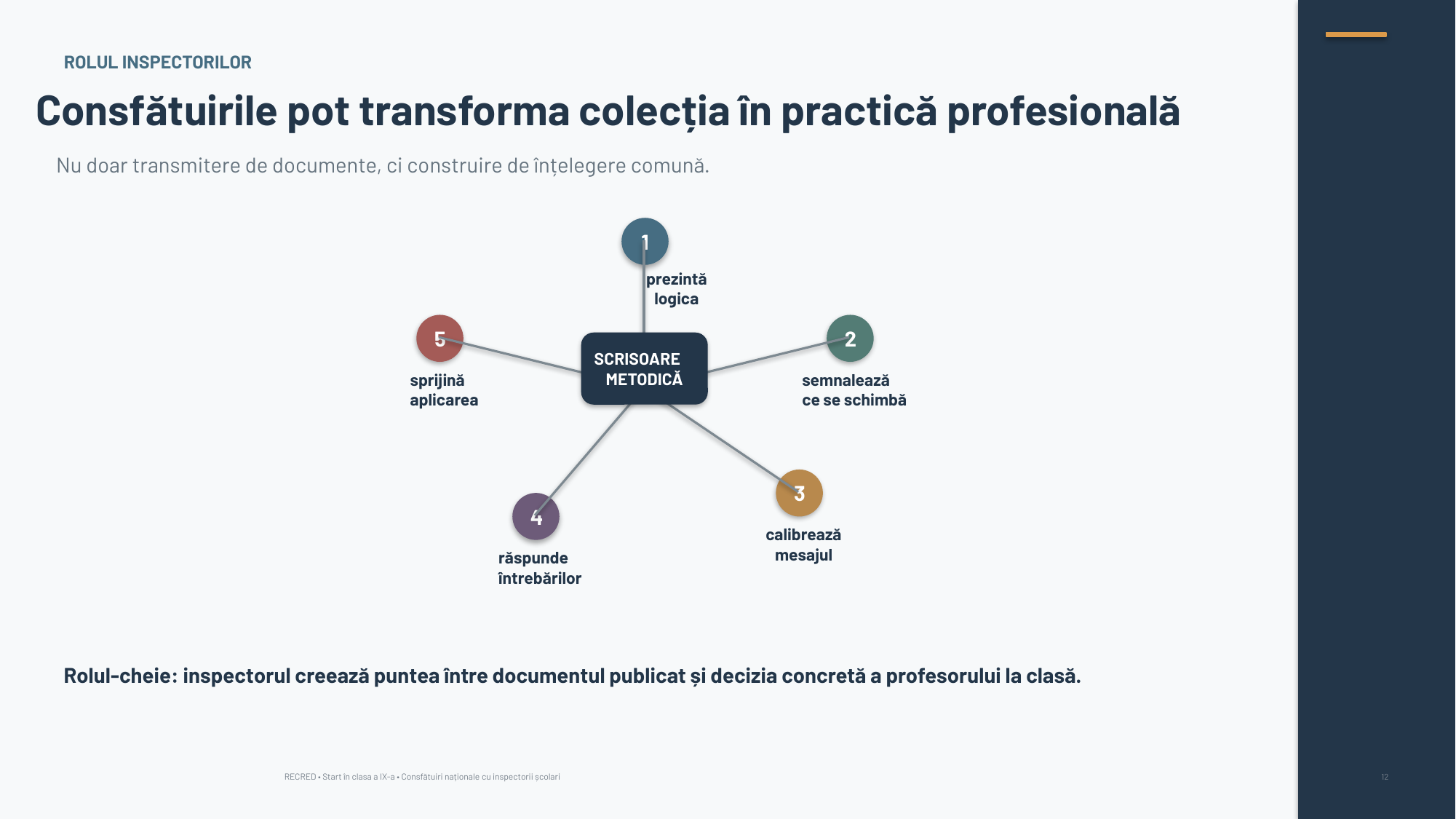

ROLUL INSPECTORILOR
Consfătuirile pot transforma colecția în practică profesională
Nu doar transmitere de documente, ci construire de înțelegere comună.
1
prezintă
logica
5
2
SCRISOARE
METODICĂ
sprijină
aplicarea
semnalează
ce se schimbă
3
4
calibrează
mesajul
răspunde
întrebărilor
Rolul-cheie: inspectorul creează puntea între documentul publicat și decizia concretă a profesorului la clasă.
RECRED • Start în clasa a IX-a • Consfătuiri naționale cu inspectorii școlari
12